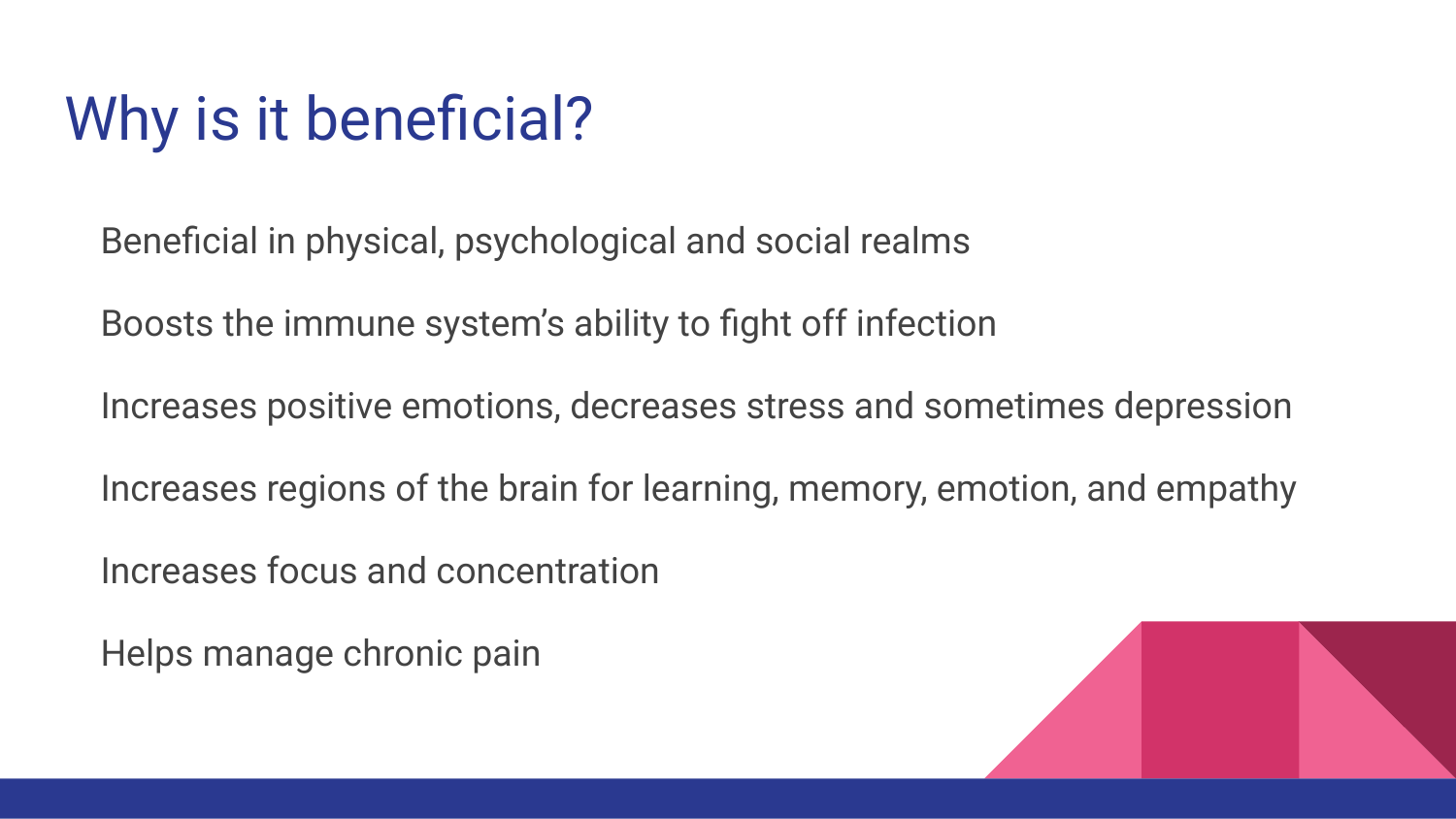

# Why is it beneficial?
Beneficial in physical, psychological and social realms
Boosts the immune system’s ability to fight off infection
Increases positive emotions, decreases stress and sometimes depression
Increases regions of the brain for learning, memory, emotion, and empathy
Increases focus and concentration
Helps manage chronic pain